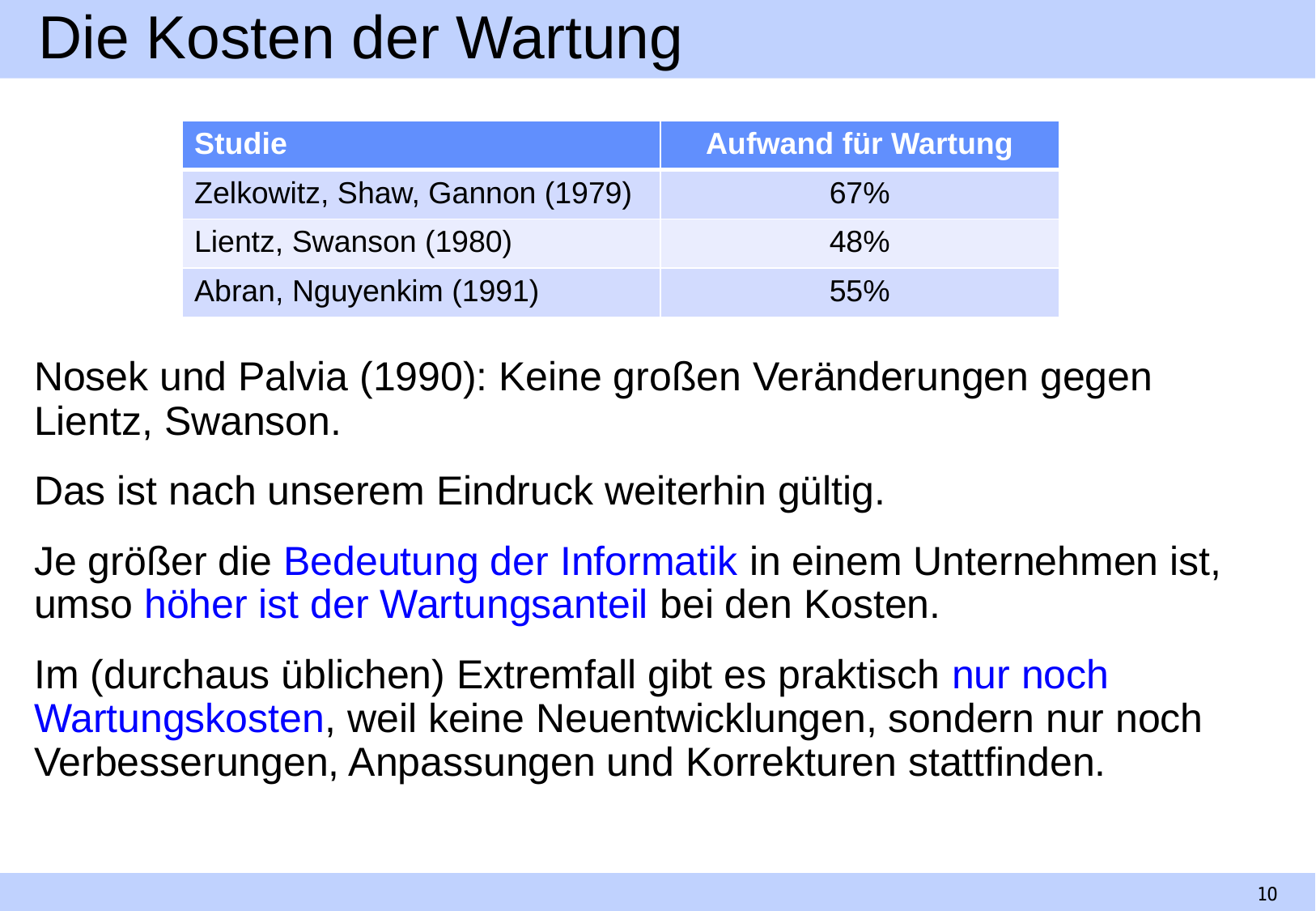

# Die Kosten der Wartung
| Studie | Aufwand für Wartung |
| --- | --- |
| Zelkowitz, Shaw, Gannon (1979) | 67% |
| Lientz, Swanson (1980) | 48% |
| Abran, Nguyenkim (1991) | 55% |
Nosek und Palvia (1990): Keine großen Veränderungen gegen Lientz, Swanson.
Das ist nach unserem Eindruck weiterhin gültig.
Je größer die Bedeutung der Informatik in einem Unternehmen ist, umso höher ist der Wartungsanteil bei den Kosten.
Im (durchaus üblichen) Extremfall gibt es praktisch nur noch Wartungskosten, weil keine Neuentwicklungen, sondern nur noch Verbesserungen, Anpassungen und Korrekturen stattfinden.
10